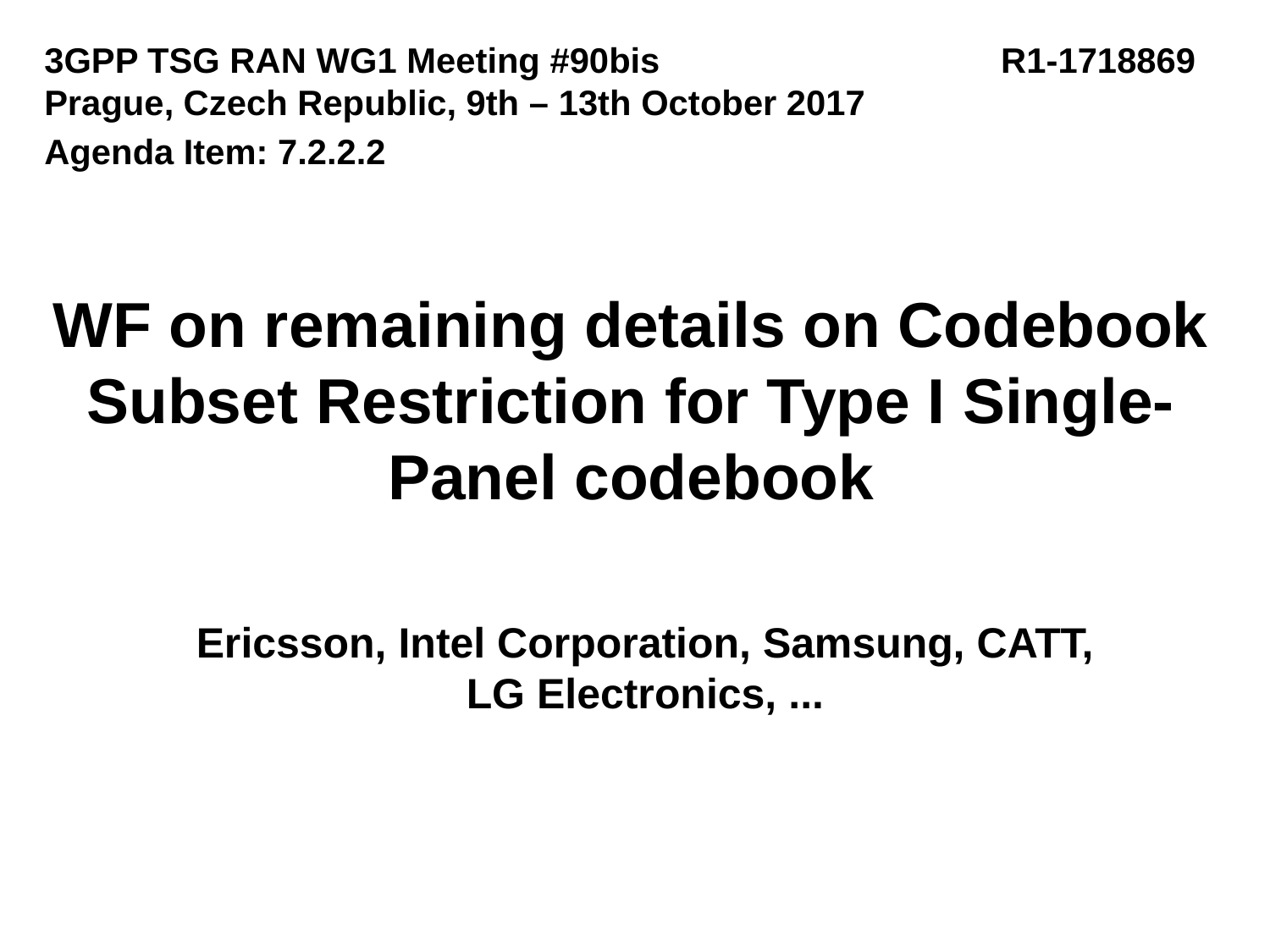

3GPP TSG RAN WG1 Meeting #90bis                                   R1-1718869
Prague, Czech Republic, 9th – 13th October 2017
Agenda Item: 7.2.2.2

# WF on remaining details on Codebook Subset Restriction for Type I Single-Panel codebook
Ericsson, Intel Corporation, Samsung, CATT, LG Electronics, ...